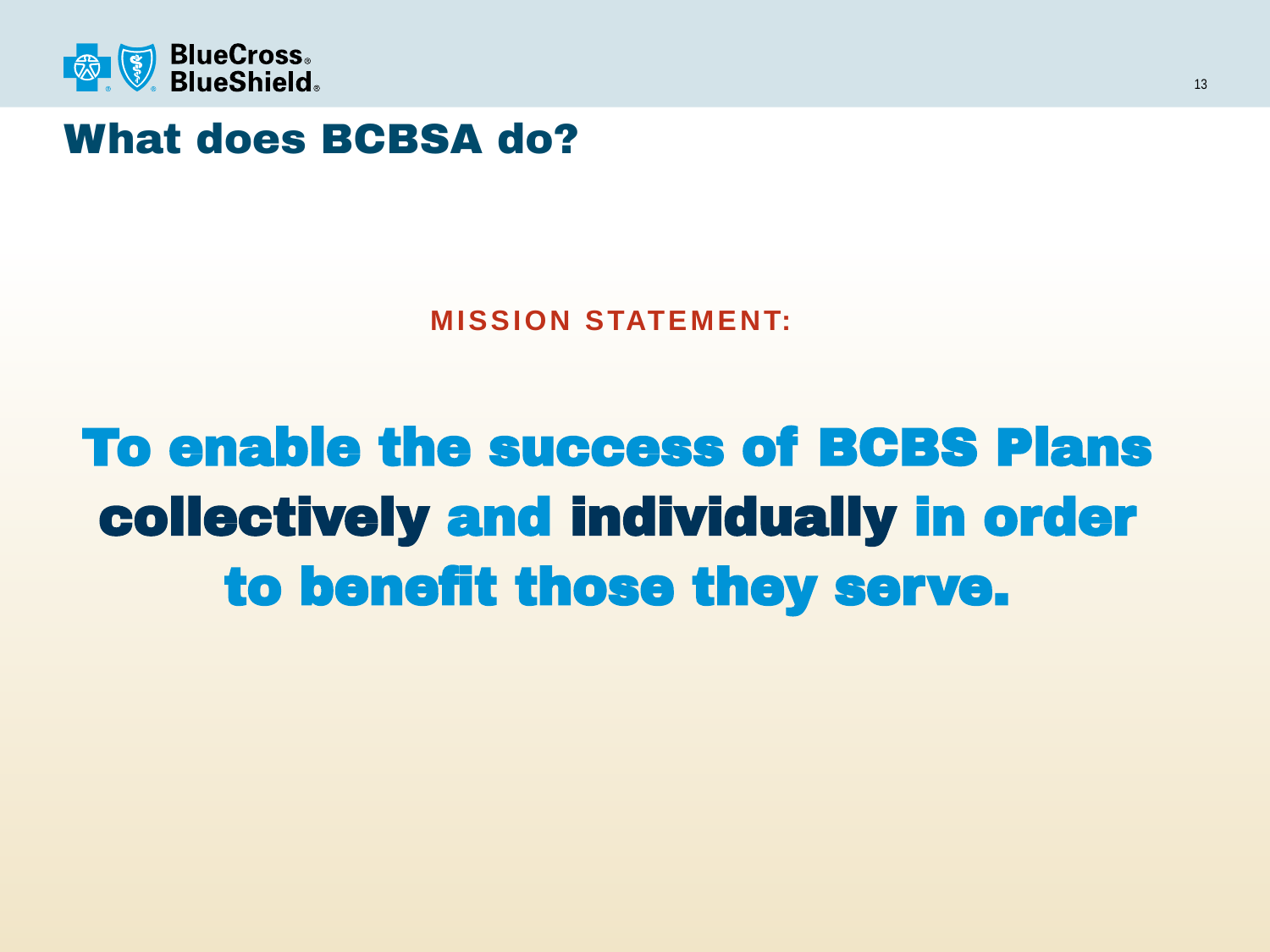

# What does BCBSA do?

Mission Statement:
To enable the success of BCBS Plans collectively and individually in order to benefit those they serve.